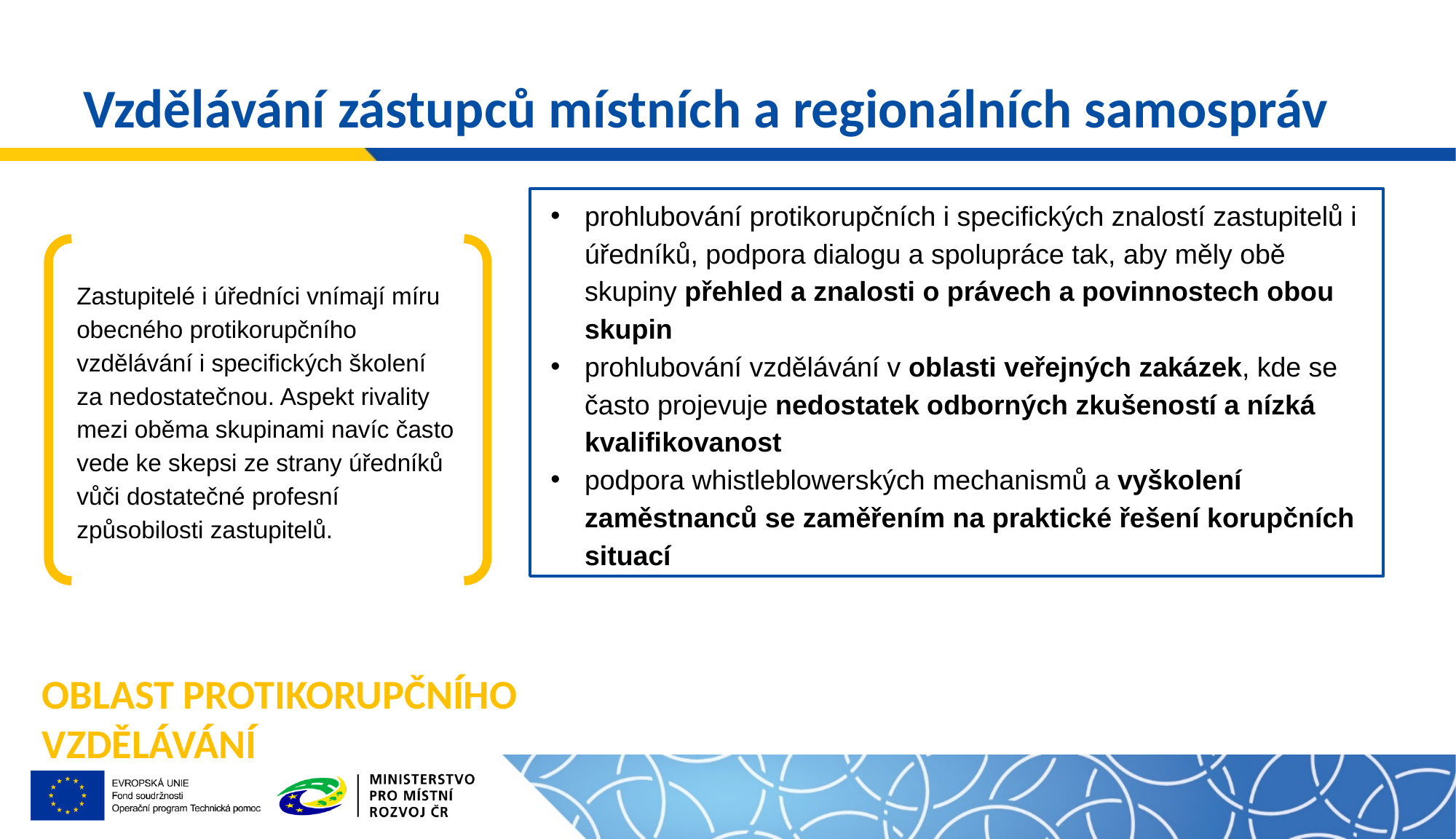

# Vzdělávání zástupců místních a regionálních samospráv
prohlubování protikorupčních i specifických znalostí zastupitelů i úředníků, podpora dialogu a spolupráce tak, aby měly obě skupiny přehled a znalosti o právech a povinnostech obou skupin
prohlubování vzdělávání v oblasti veřejných zakázek, kde se často projevuje nedostatek odborných zkušeností a nízká kvalifikovanost
podpora whistleblowerských mechanismů a vyškolení zaměstnanců se zaměřením na praktické řešení korupčních situací
Zastupitelé i úředníci vnímají míru obecného protikorupčního vzdělávání i specifických školení za nedostatečnou. Aspekt rivality mezi oběma skupinami navíc často vede ke skepsi ze strany úředníků vůči dostatečné profesní způsobilosti zastupitelů.
OBLAST PROTIKORUPČNÍHO VZDĚLÁVÁNÍ